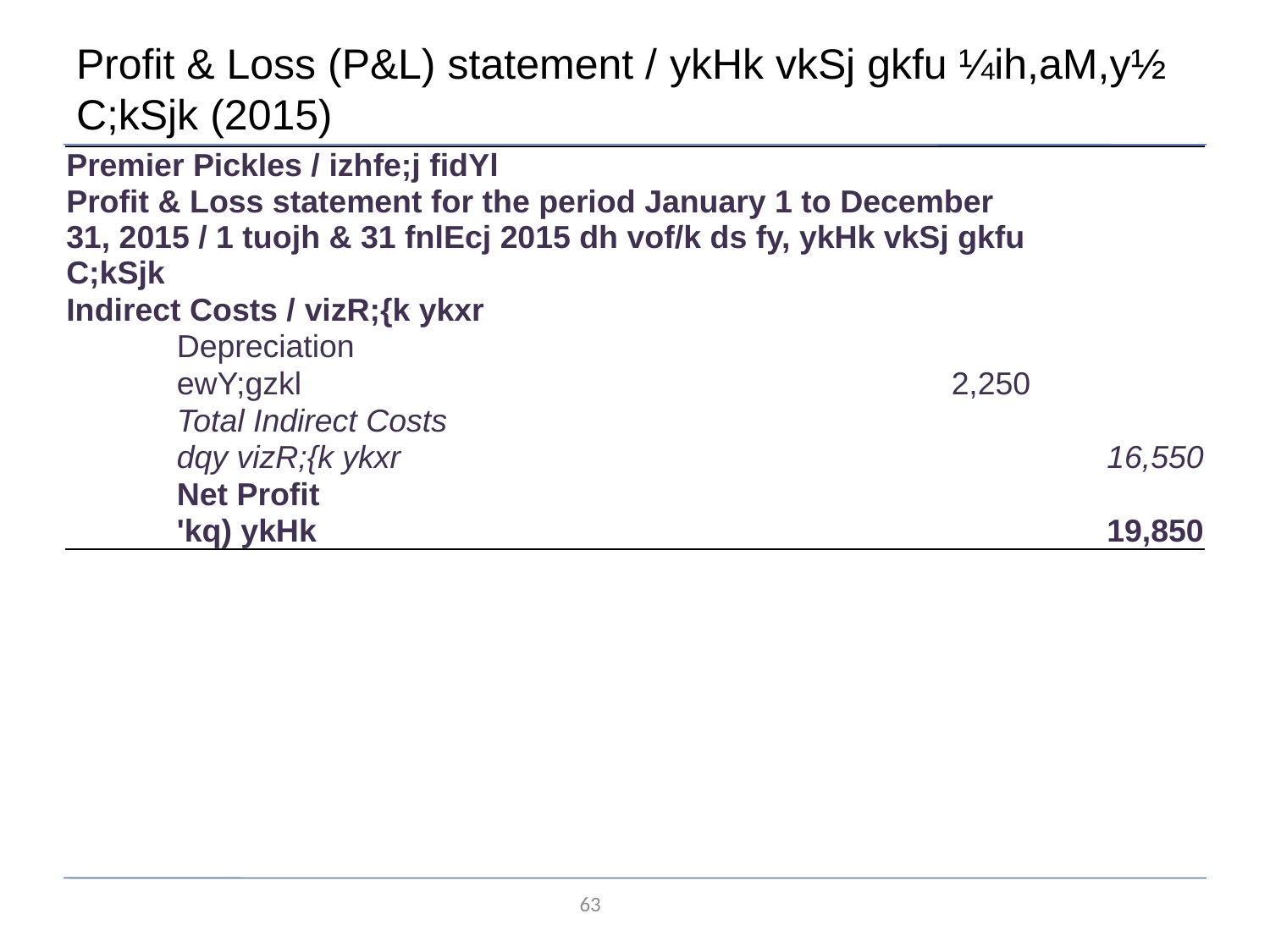

# Profit & Loss (P&L) statement / ykHk vkSj gkfu ¼ih,aM,y½ C;kSjk (2015)
| Premier Pickles / izhfe;j fidYl |  |  |  |
| --- | --- | --- | --- |
| Profit & Loss statement for the period January 1 to December 31, 2015 / 1 tuojh & 31 fnlEcj 2015 dh vof/k ds fy, ykHk vkSj gkfu C;kSjk |  |  |  |
| Indirect Costs / vizR;{k ykxr |  |  |  |
|  | Depreciation | 2,250 |  |
|  | ewY;gzkl |  |  |
|  | Total Indirect Costs |  | 16,550 |
|  | dqy vizR;{k ykxr |  |  |
|  | Net Profit |  | 19,850 |
|  | 'kq) ykHk |  |  |
63